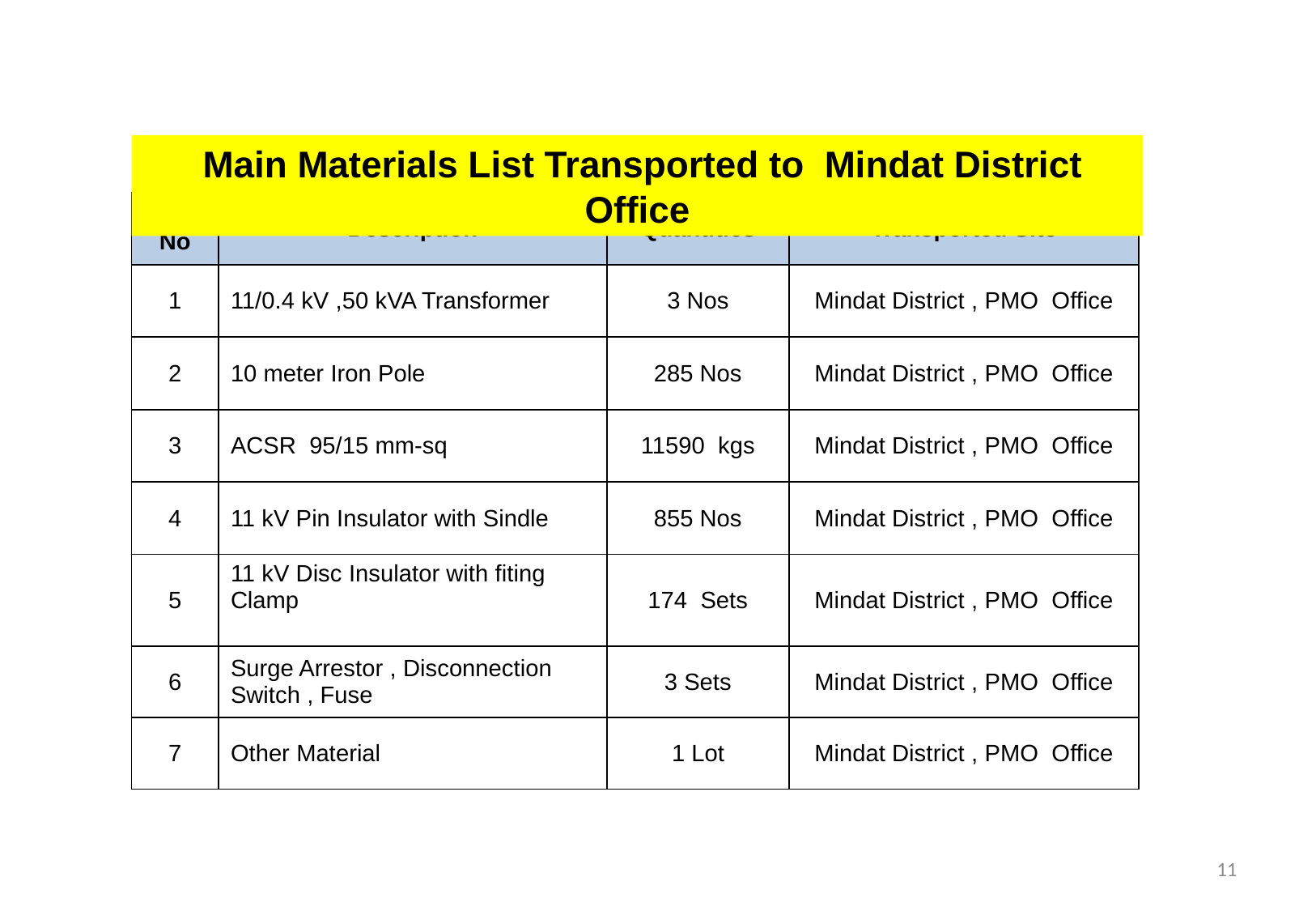

Main Materials List Transported to  Mindat District Office
| Sr No | Description | Quantities | Transported Site |
| --- | --- | --- | --- |
| 1 | 11/0.4 kV ,50 kVA Transformer | 3 Nos | Mindat District , PMO Office |
| 2 | 10 meter Iron Pole | 285 Nos | Mindat District , PMO Office |
| 3 | ACSR 95/15 mm-sq | 11590 kgs | Mindat District , PMO Office |
| 4 | 11 kV Pin Insulator with Sindle | 855 Nos | Mindat District , PMO Office |
| 5 | 11 kV Disc Insulator with fiting Clamp | 174 Sets | Mindat District , PMO Office |
| 6 | Surge Arrestor , Disconnection Switch , Fuse | 3 Sets | Mindat District , PMO Office |
| 7 | Other Material | 1 Lot | Mindat District , PMO Office |
11